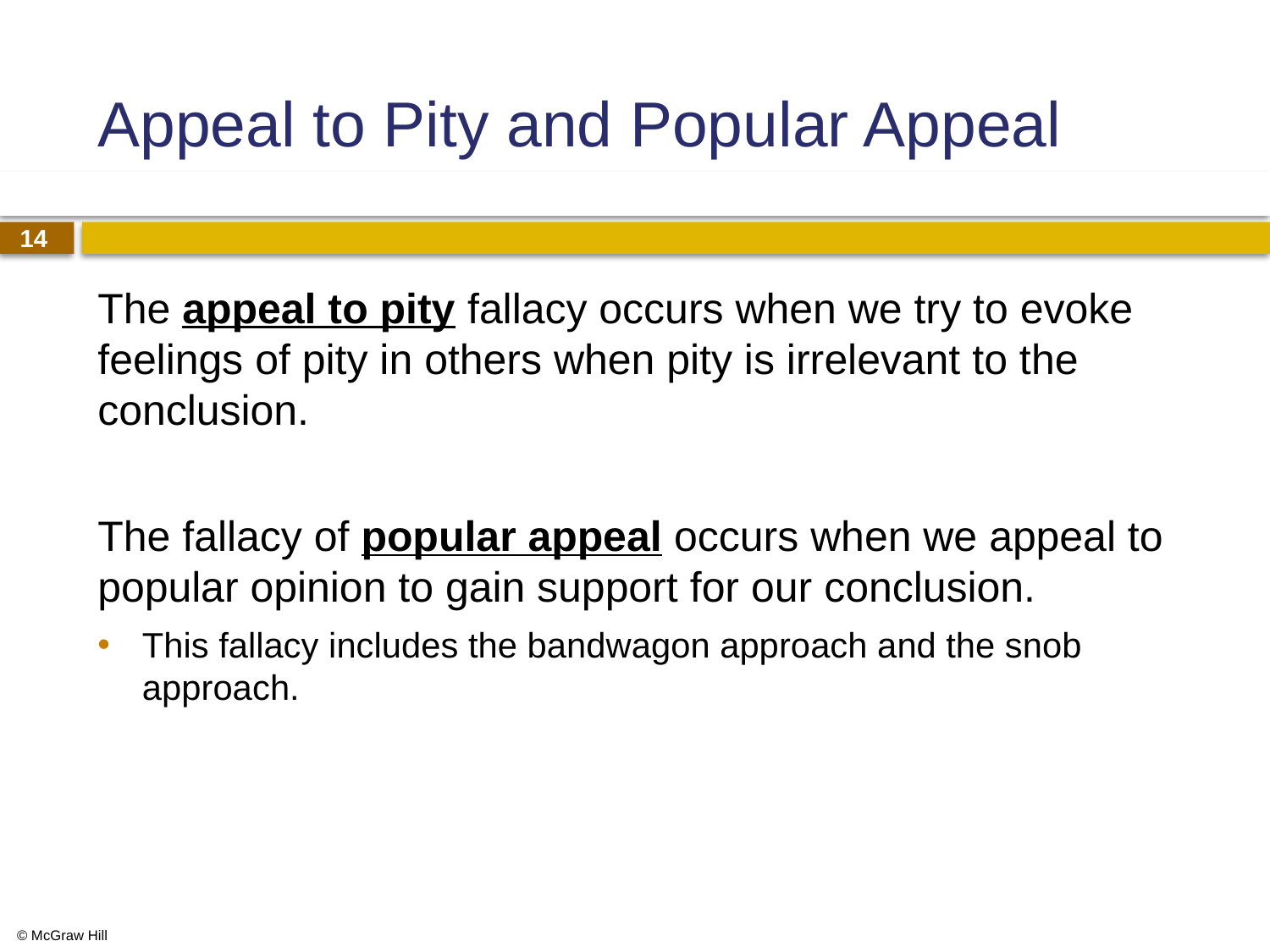

# Appeal to Pity and Popular Appeal
The appeal to pity fallacy occurs when we try to evoke feelings of pity in others when pity is irrelevant to the conclusion.

The fallacy of popular appeal occurs when we appeal to popular opinion to gain support for our conclusion.
This fallacy includes the bandwagon approach and the snob approach.